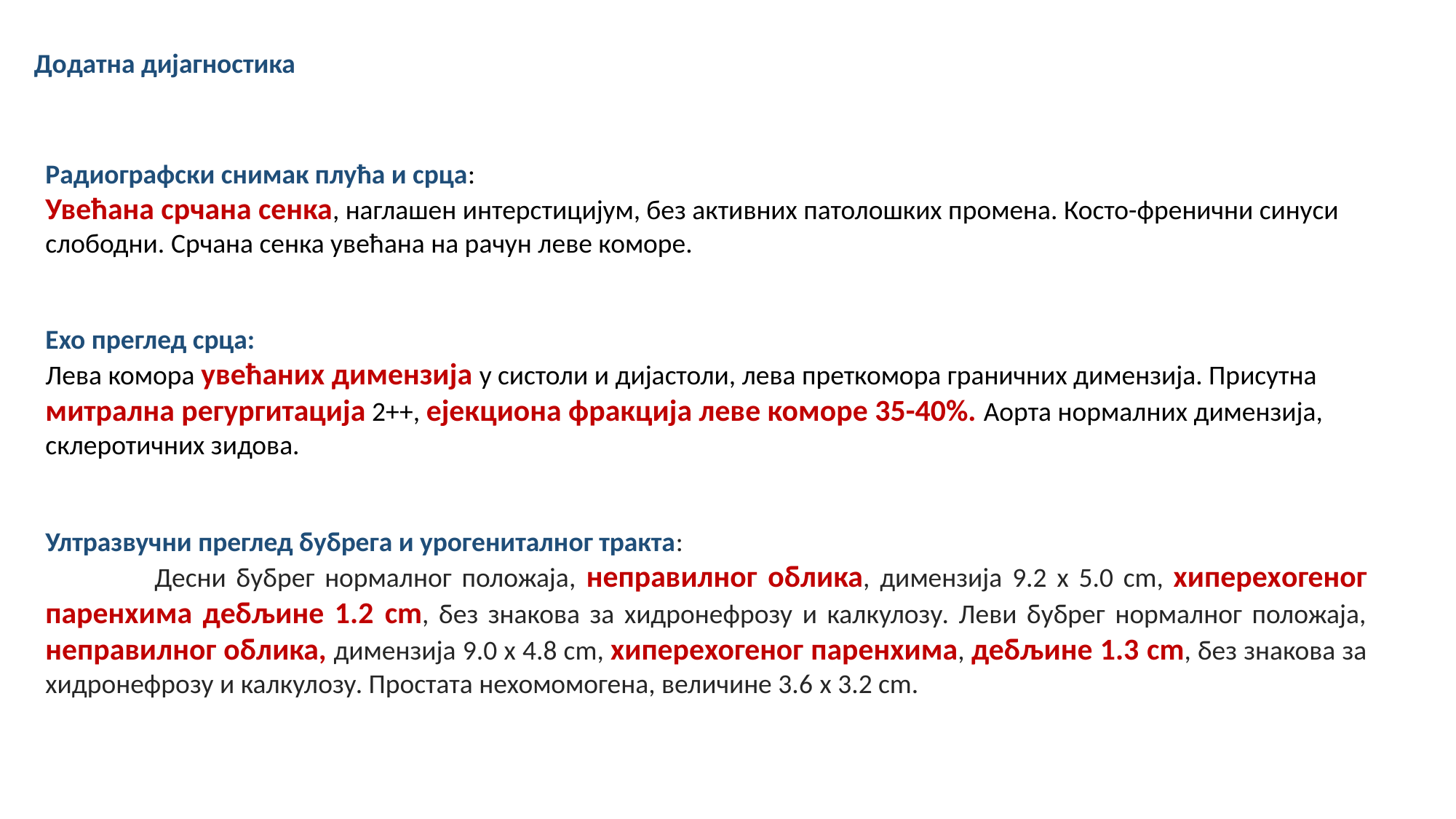

Додатна дијагностика
Радиографски снимак плућа и срца:
Увећана срчана сенка, наглашен интерстицијум, без активних патолошких промена. Косто-френични синуси слободни. Срчана сенка увећана на рачун леве коморе.
Ехо преглед срца:
Лева комора увећаних димензија у систоли и дијастоли, лева преткомора граничних димензија. Присутна митрална регургитација 2++, ејекциона фракција леве коморе 35-40%. Аорта нормалних димензија, склеротичних зидова.
Ултразвучни преглед бубрега и урогениталног тракта:
	Десни бубрег нормалног положаја, неправилног облика, димензија 9.2 x 5.0 cm, хиперехoгеног паренхима дебљине 1.2 cm, без знакова за хидронефрозу и калкулозу. Леви бубрег нормалног положаја, неправилног облика, димензија 9.0 x 4.8 cm, хиперехогеног паренхима, дебљине 1.3 cm, без знакова за хидронефрозу и калкулозу. Простата нехомомогена, величине 3.6 x 3.2 cm.